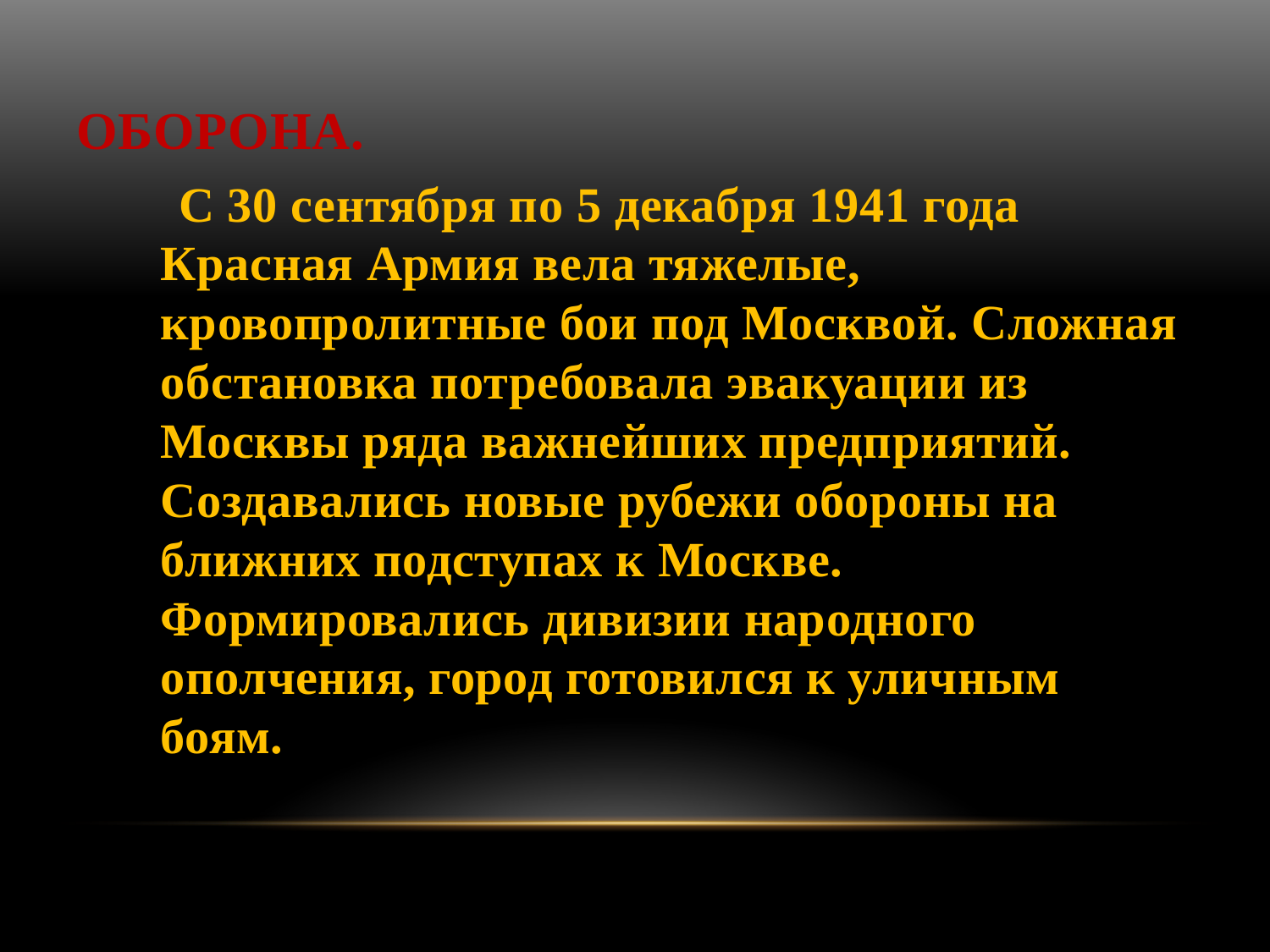

# Оборона.
        С 30 сентября по 5 декабря 1941 года Красная Армия вела тяжелые, кровопролитные бои под Москвой. Сложная обстановка потребовала эвакуации из Москвы ряда важнейших предприятий. Создавались новые рубежи обороны на ближних подступах к Москве. Формировались дивизии народного ополчения, город готовился к уличным боям.